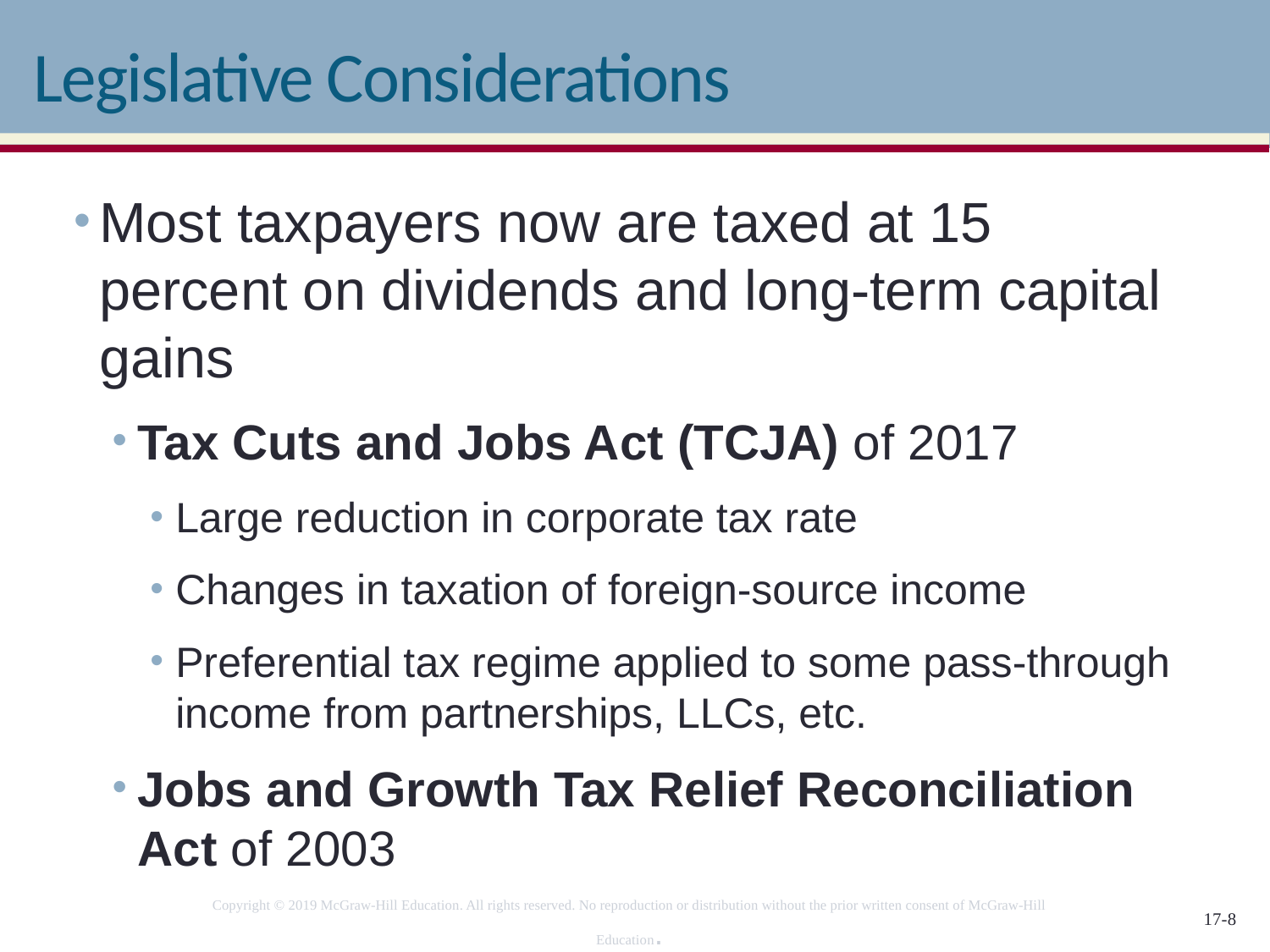

# Legislative Considerations
Most taxpayers now are taxed at 15 percent on dividends and long-term capital gains
Tax Cuts and Jobs Act (TCJA) of 2017
Large reduction in corporate tax rate
Changes in taxation of foreign-source income
Preferential tax regime applied to some pass-through income from partnerships, LLCs, etc.
Jobs and Growth Tax Relief Reconciliation Act of 2003

Copyright © 2019 McGraw-Hill Education. All rights reserved. No reproduction or distribution without the prior written consent of McGraw-Hill Education.